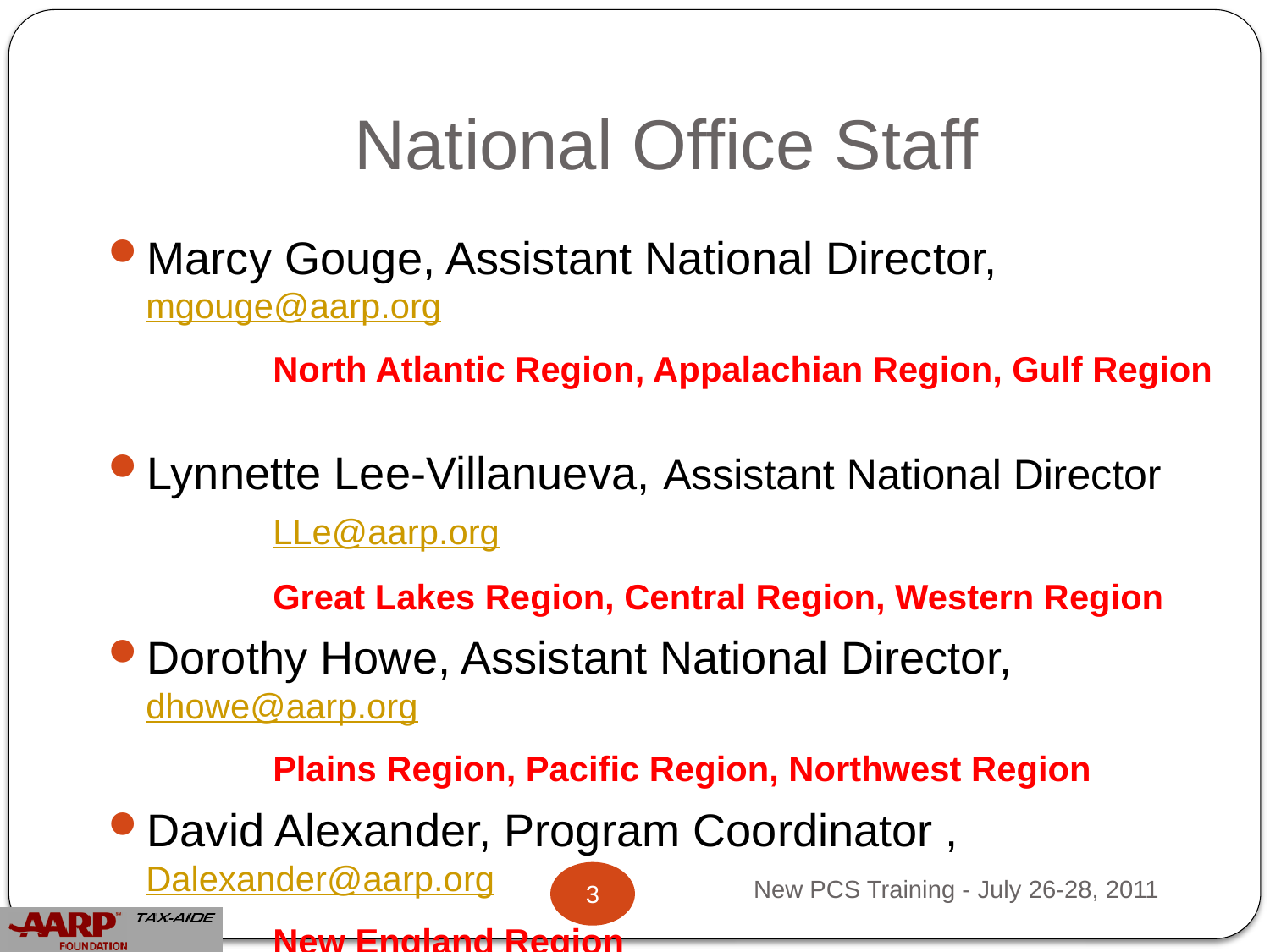

# National Office Staff
Marcy Gouge, Assistant National Director, mgouge@aarp.org
		North Atlantic Region, Appalachian Region, Gulf Region
Lynnette Lee-Villanueva, Assistant National Director 	LLe@aarp.org
		Great Lakes Region, Central Region, Western Region
Dorothy Howe, Assistant National Director, dhowe@aarp.org
		Plains Region, Pacific Region, Northwest Region
David Alexander, Program Coordinator , Dalexander@aarp.org
		New England Region

New PCS Training - July 26-28, 2011
3